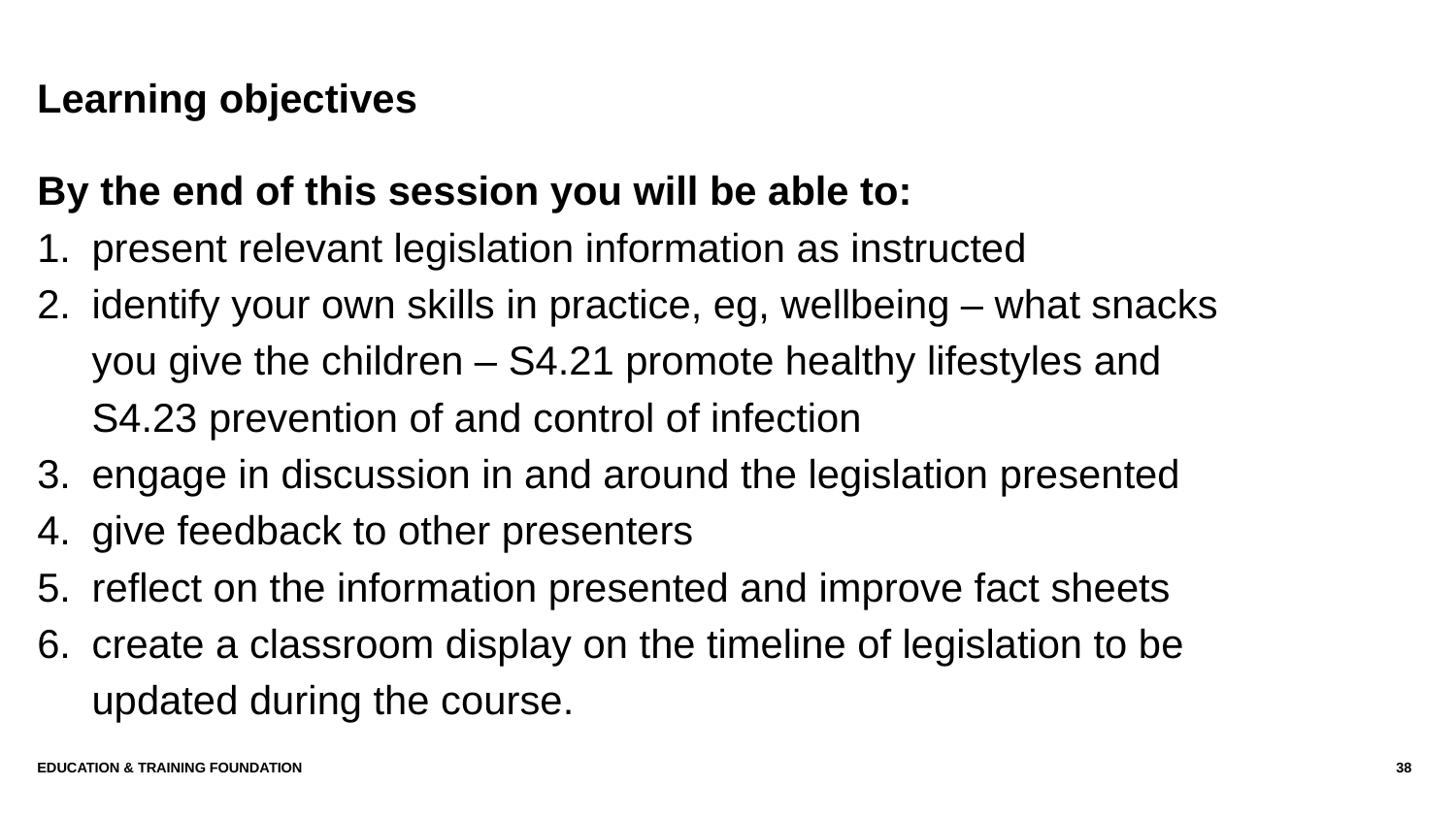

# Learning objectives
By the end of this session you will be able to:
present relevant legislation information as instructed
identify your own skills in practice, eg, wellbeing – what snacks you give the children – S4.21 promote healthy lifestyles and S4.23 prevention of and control of infection
engage in discussion in and around the legislation presented
give feedback to other presenters
reflect on the information presented and improve fact sheets
create a classroom display on the timeline of legislation to be updated during the course.

Education & Training Foundation
38